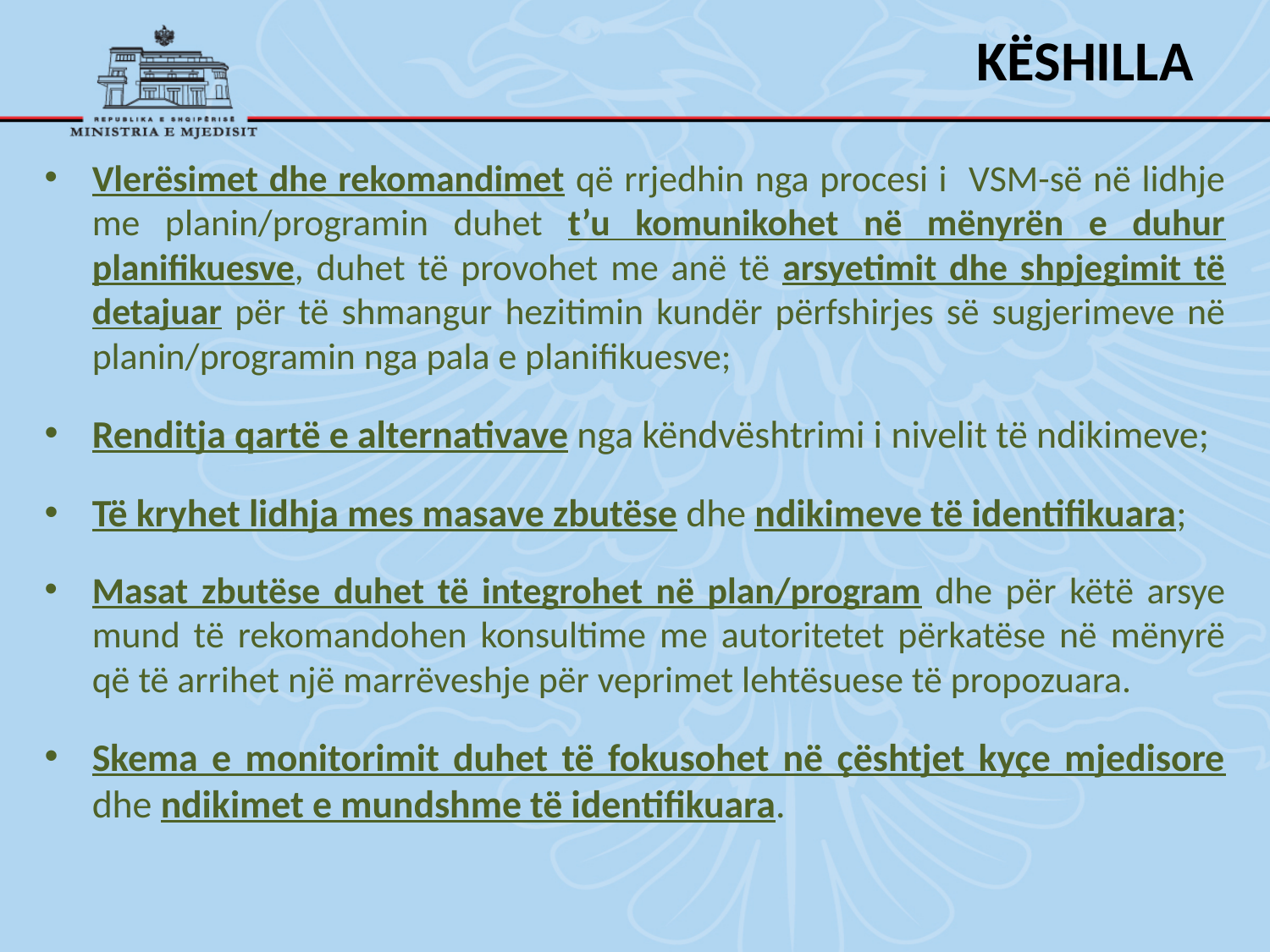

# KËSHILLA
Vlerësimet dhe rekomandimet që rrjedhin nga procesi i  VSM-së në lidhje me planin/programin duhet t’u komunikohet në mënyrën e duhur planifikuesve, duhet të provohet me anë të arsyetimit dhe shpjegimit të detajuar për të shmangur hezitimin kundër përfshirjes së sugjerimeve në planin/programin nga pala e planifikuesve;

Renditja qartë e alternativave nga këndvështrimi i nivelit të ndikimeve;

Të kryhet lidhja mes masave zbutëse dhe ndikimeve të identifikuara;

Masat zbutëse duhet të integrohet në plan/program dhe për këtë arsye mund të rekomandohen konsultime me autoritetet përkatëse në mënyrë që të arrihet një marrëveshje për veprimet lehtësuese të propozuara.

Skema e monitorimit duhet të fokusohet në çështjet kyçe mjedisore dhe ndikimet e mundshme të identifikuara.